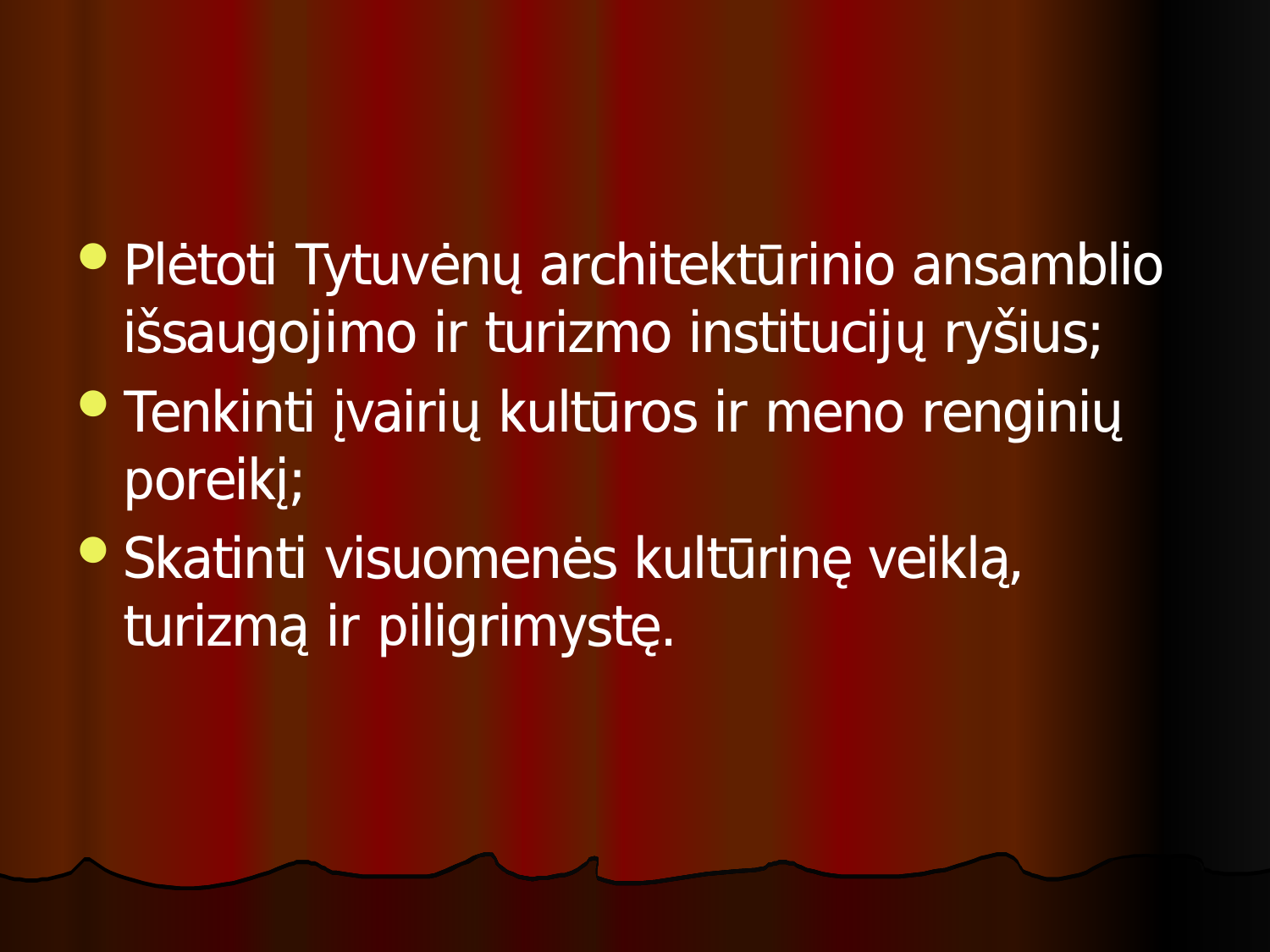

Plėtoti Tytuvėnų architektūrinio ansamblio išsaugojimo ir turizmo institucijų ryšius;
Tenkinti įvairių kultūros ir meno renginių poreikį;
Skatinti visuomenės kultūrinę veiklą, turizmą ir piligrimystę.